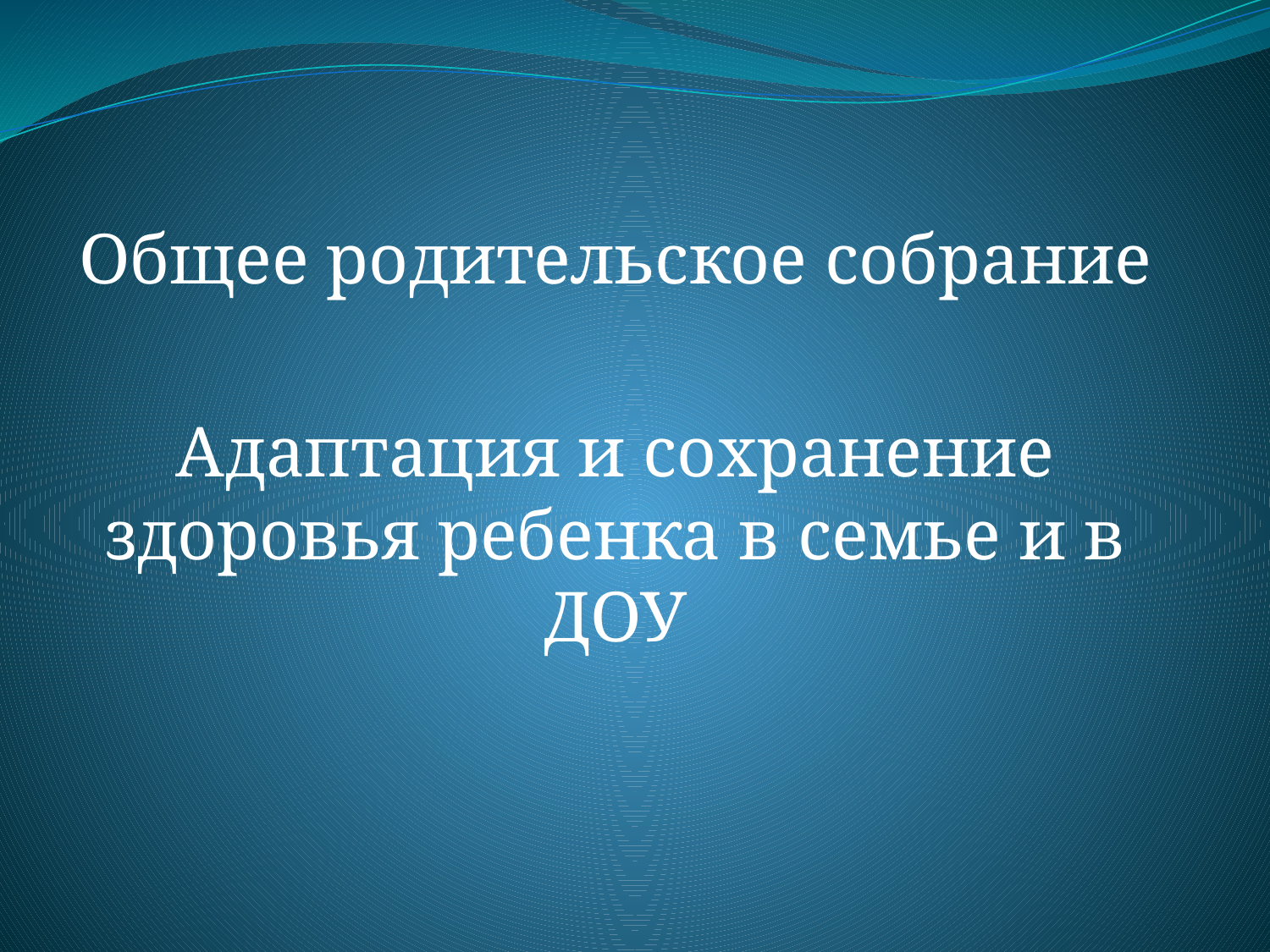

#
Общее родительское собрание

Адаптация и сохранение здоровья ребенка в семье и в ДОУ